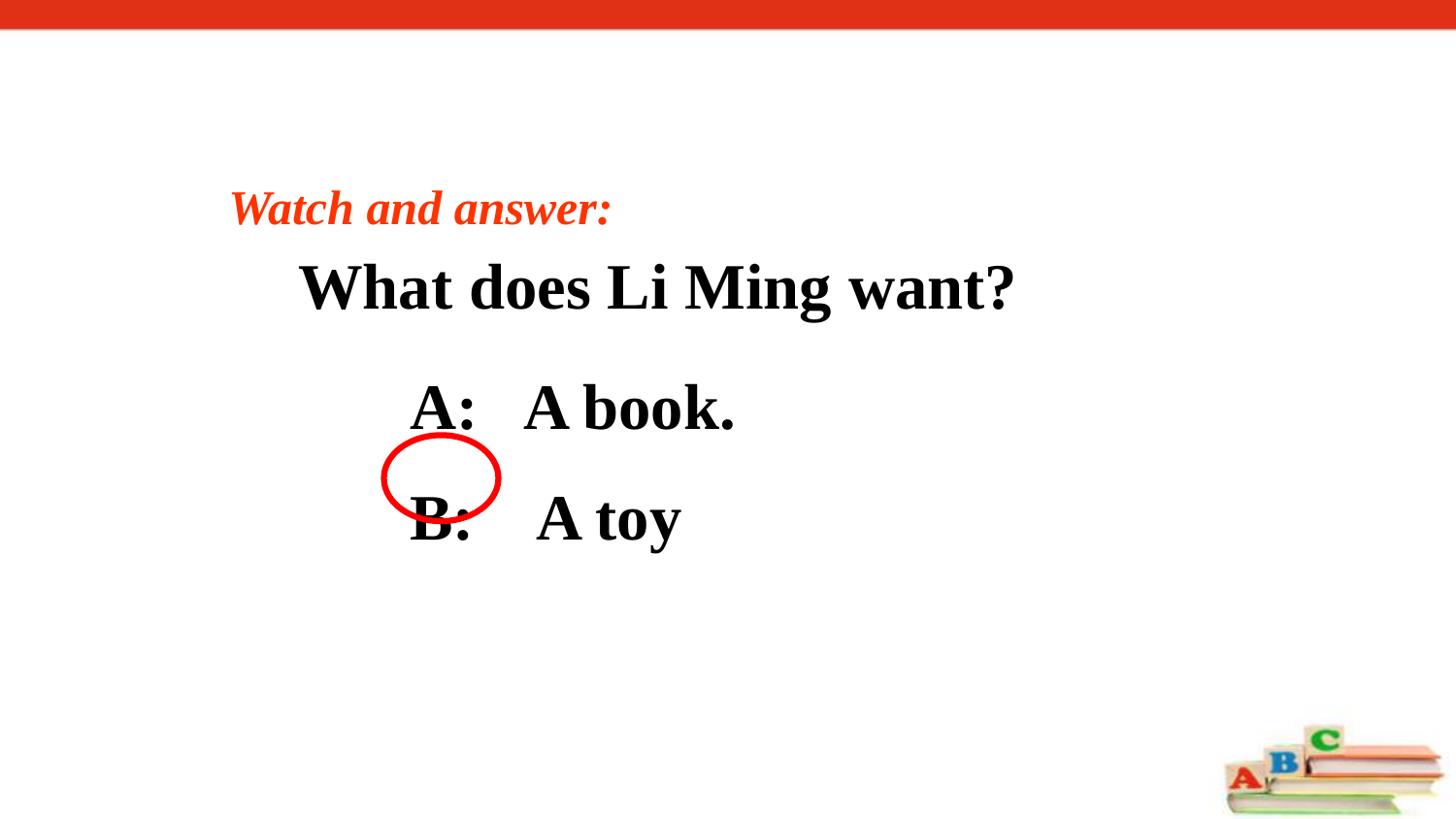

Watch and answer:
What does Li Ming want?
A:   A book.
B:    A toy